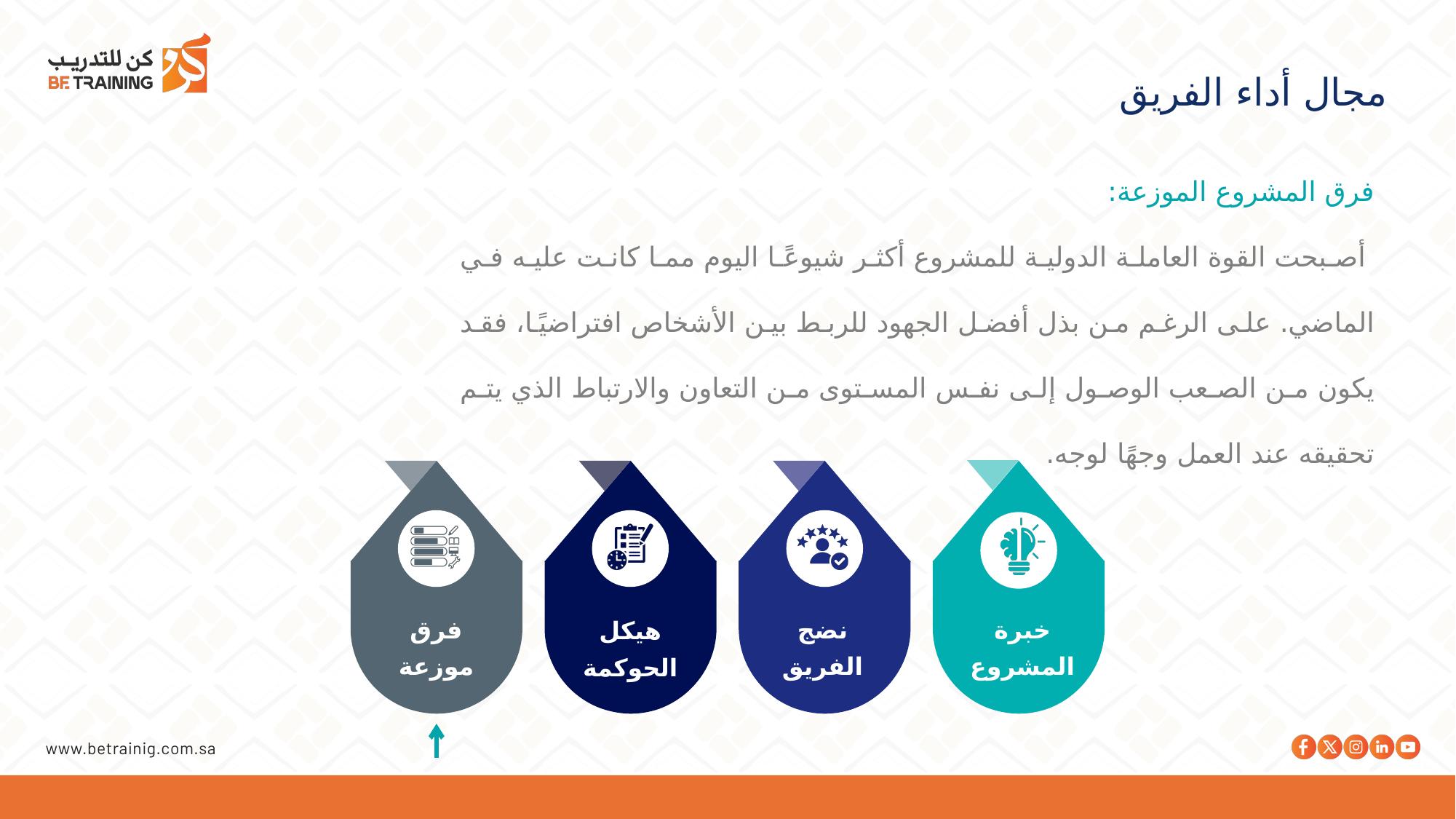

مجال أداء الفريق
فرق المشروع الموزعة:
 أصبحت القوة العاملة الدولية للمشروع أكثر شيوعًا اليوم مما كانت عليه في الماضي. على الرغم من بذل أفضل الجهود للربط بين الأشخاص افتراضيًا، فقد يكون من الصعب الوصول إلى نفس المستوى من التعاون والارتباط الذي يتم تحقيقه عند العمل وجهًا لوجه.

فرق موزعة
نضج الفريق
خبرة المشروع
هيكل الحوكمة